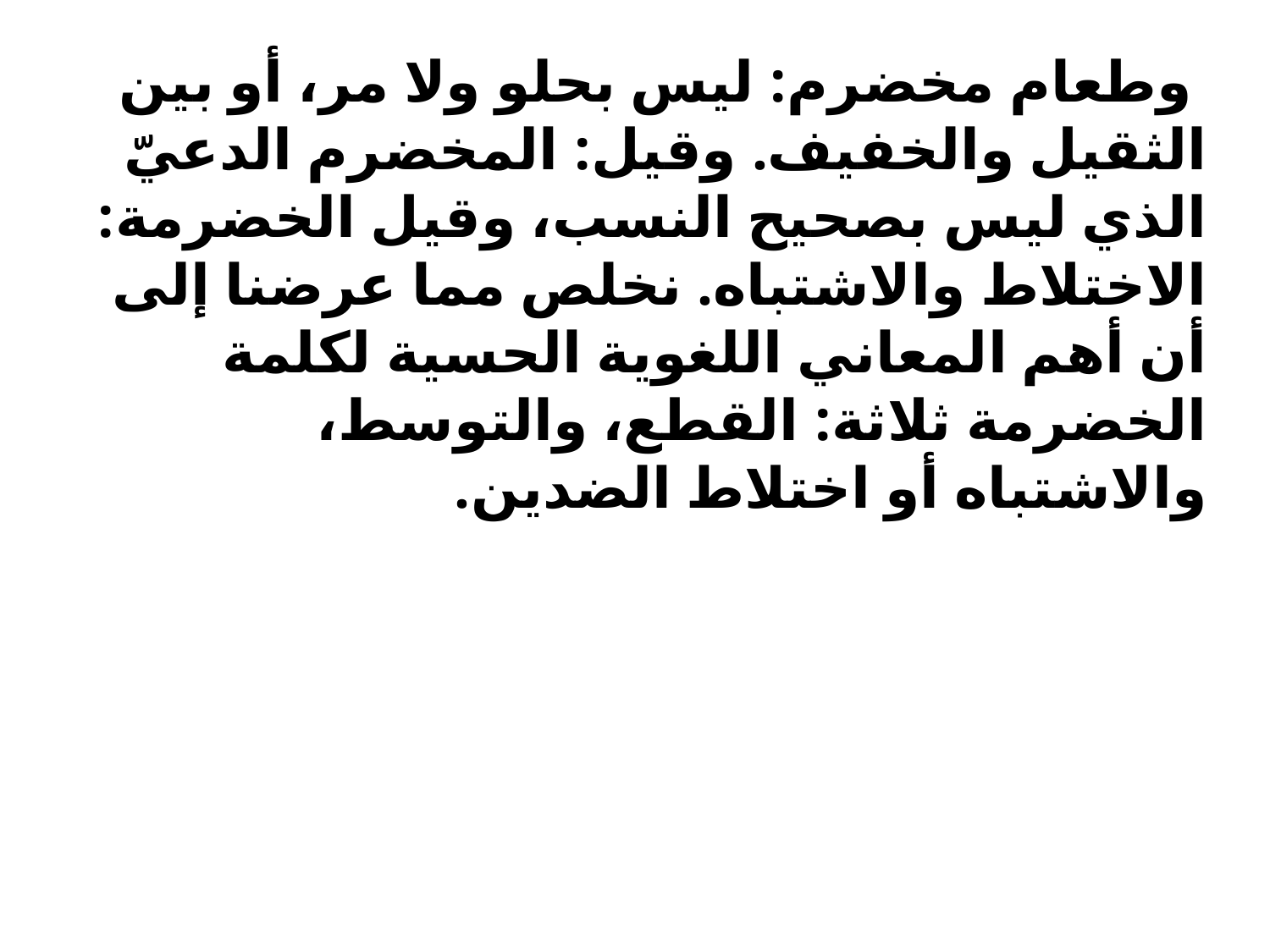

وطعام مخضرم: ليس بحلو ولا مر، أو بين الثقيل والخفيف. وقيل: المخضرم الدعيّ الذي ليس بصحيح النسب، وقيل الخضرمة: الاختلاط والاشتباه. نخلص مما عرضنا إلى أن أهم المعاني اللغوية الحسية لكلمة الخضرمة ثلاثة: القطع، والتوسط، والاشتباه أو اختلاط الضدين.